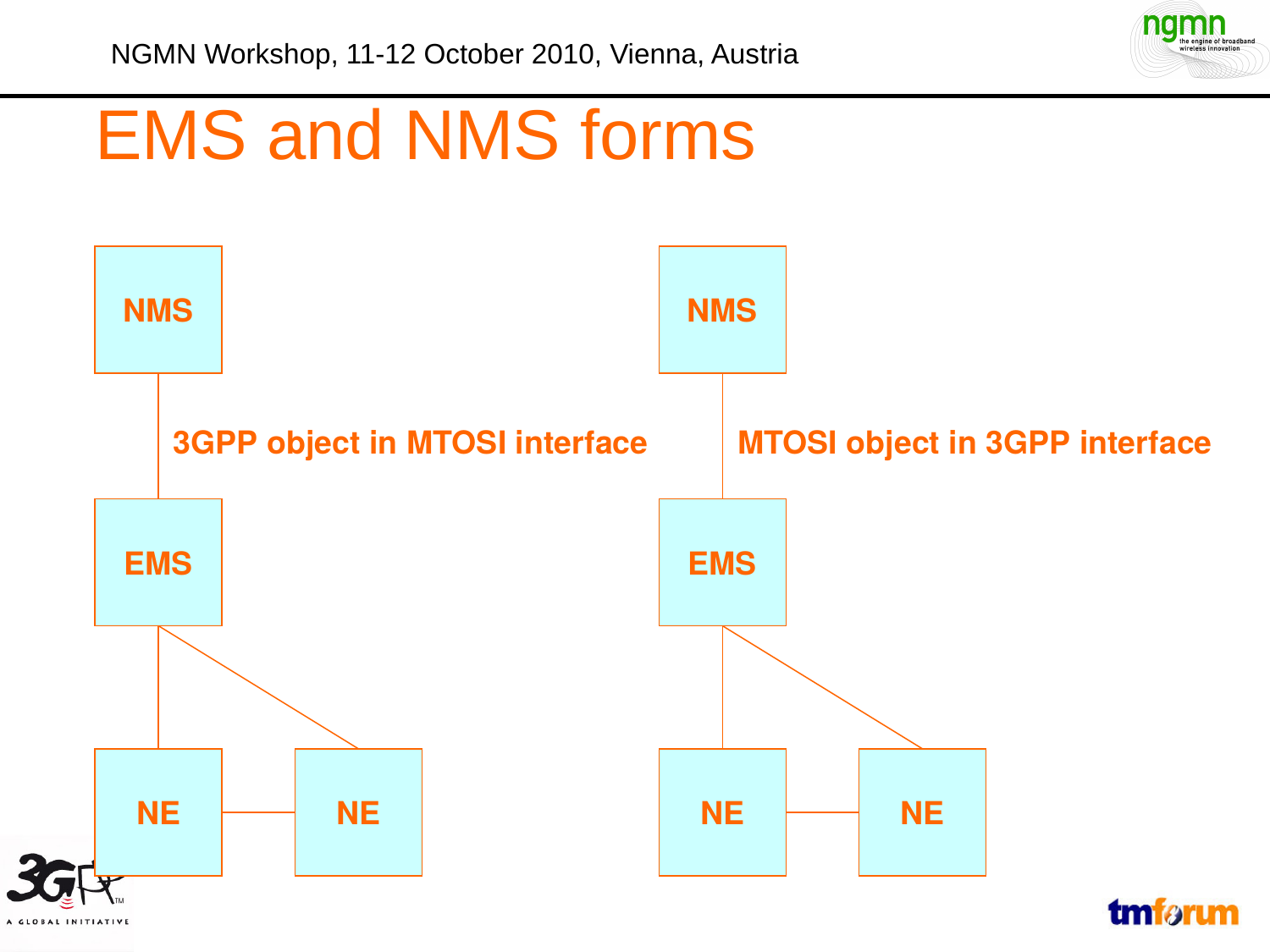

EMS and NMS forms
NMS
NMS
3GPP object in MTOSI interface
MTOSI object in 3GPP interface
EMS
EMS
NE
NE
NE
NE